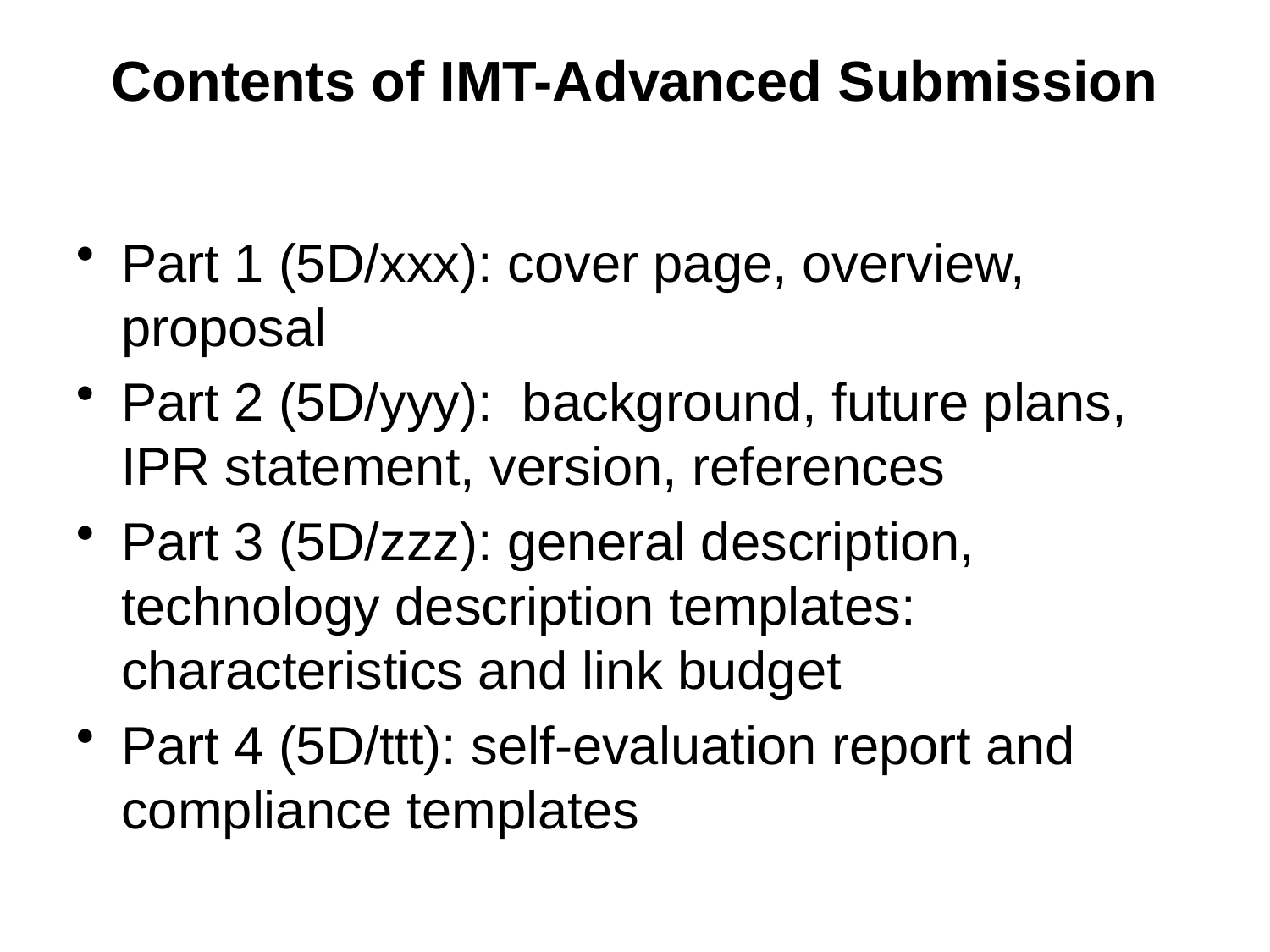

# Contents of IMT-Advanced Submission
Part 1 (5D/xxx): cover page, overview, proposal
Part 2 (5D/yyy):  background, future plans, IPR statement, version, references
Part 3 (5D/zzz): general description, technology description templates: characteristics and link budget
Part 4 (5D/ttt): self-evaluation report and compliance templates